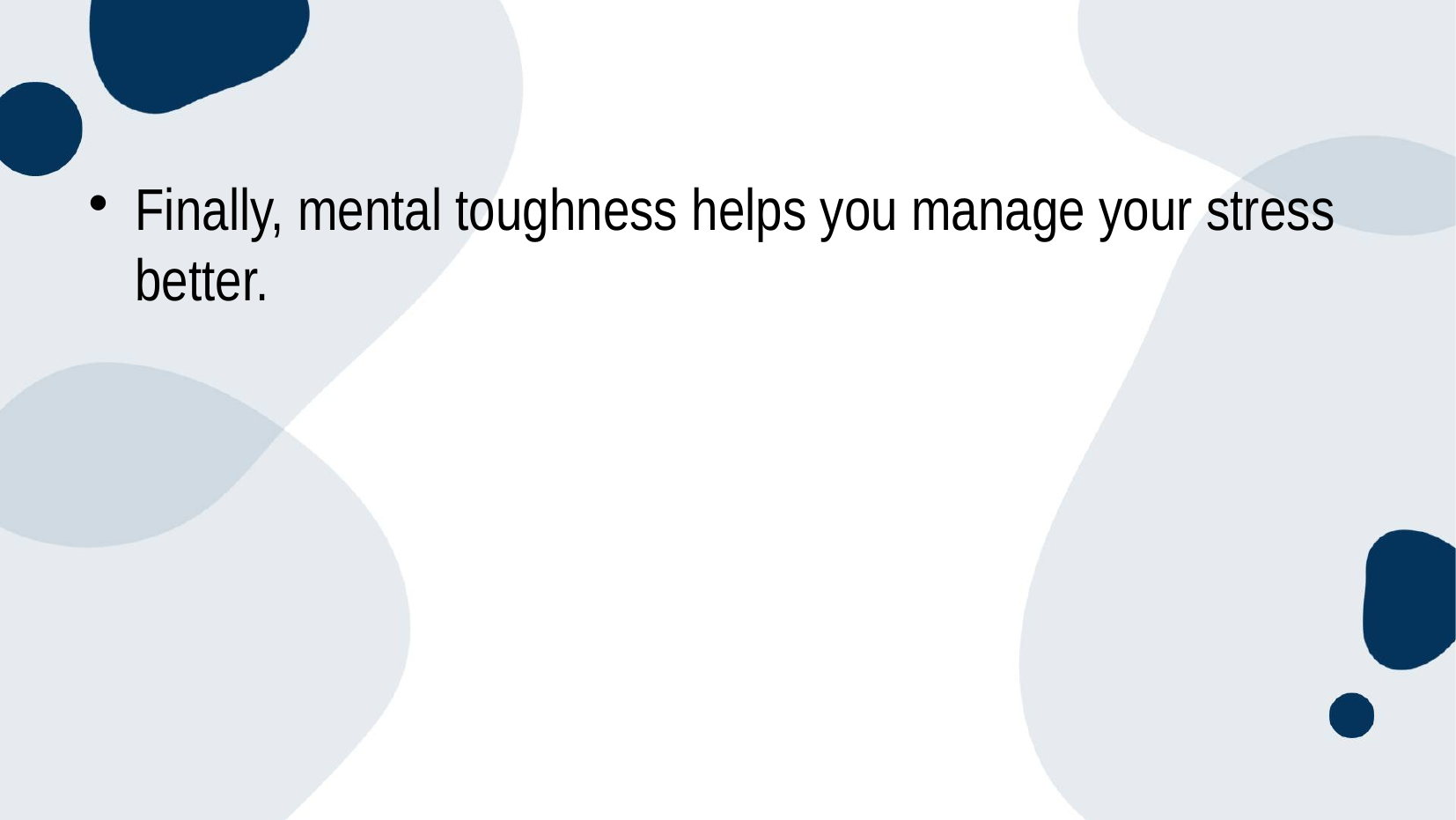

#
Finally, mental toughness helps you manage your stress better.